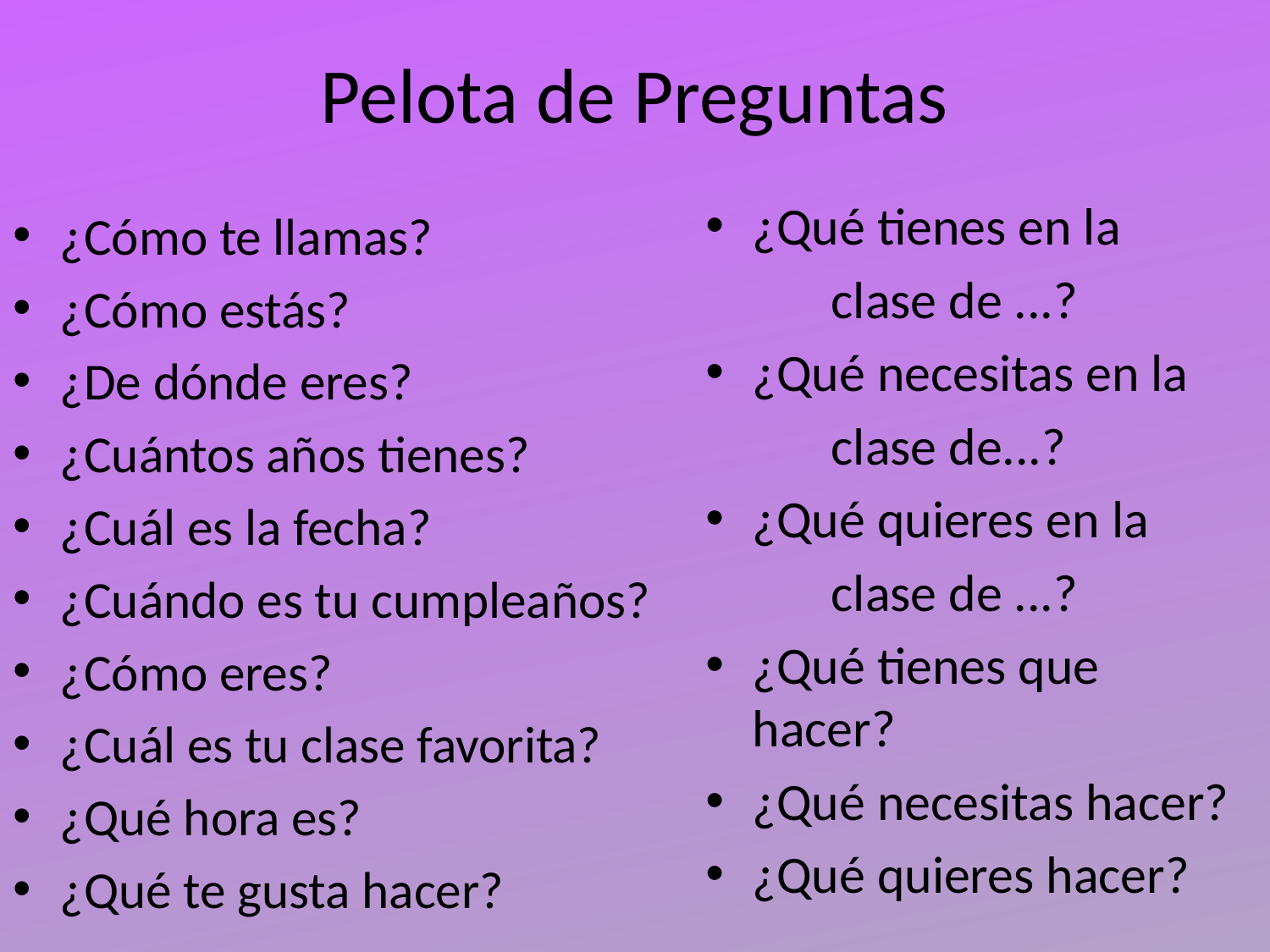

# Pelota de Preguntas
¿Qué tienes en la
	clase de ...?
¿Qué necesitas en la
	clase de...?
¿Qué quieres en la
	clase de ...?
¿Qué tienes que 	hacer?
¿Qué necesitas hacer?
¿Qué quieres hacer?
¿Cómo te llamas?
¿Cómo estás?
¿De dónde eres?
¿Cuántos años tienes?
¿Cuál es la fecha?
¿Cuándo es tu cumpleaños?
¿Cómo eres?
¿Cuál es tu clase favorita?
¿Qué hora es?
¿Qué te gusta hacer?